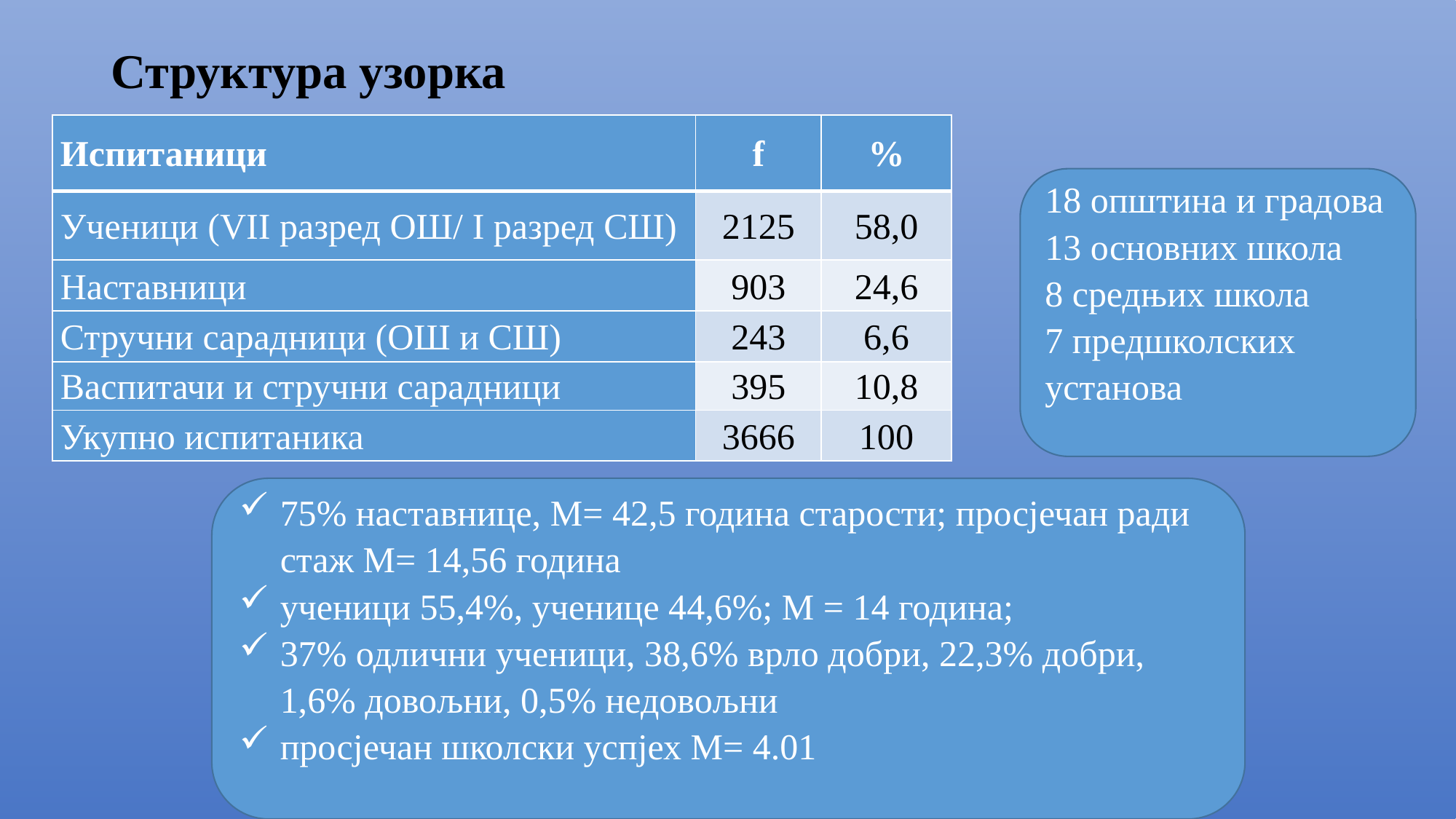

# Структура узорка
| Испитаници | f | % |
| --- | --- | --- |
| Ученици (VII разред ОШ/ I разред СШ) | 2125 | 58,0 |
| Наставници | 903 | 24,6 |
| Стручни сарадници (ОШ и СШ) | 243 | 6,6 |
| Васпитачи и стручни сарадници | 395 | 10,8 |
| Укупно испитаника | 3666 | 100 |

18 општина и градова
13 основних школа
8 средњих школа
7 предшколских установа

75% наставнице, М= 42,5 година старости; просјечан ради стаж М= 14,56 година
ученици 55,4%, ученице 44,6%; М = 14 година;
37% одлични ученици, 38,6% врло добри, 22,3% добри, 1,6% довољни, 0,5% недовољни
просјечан школски успјех М= 4.01